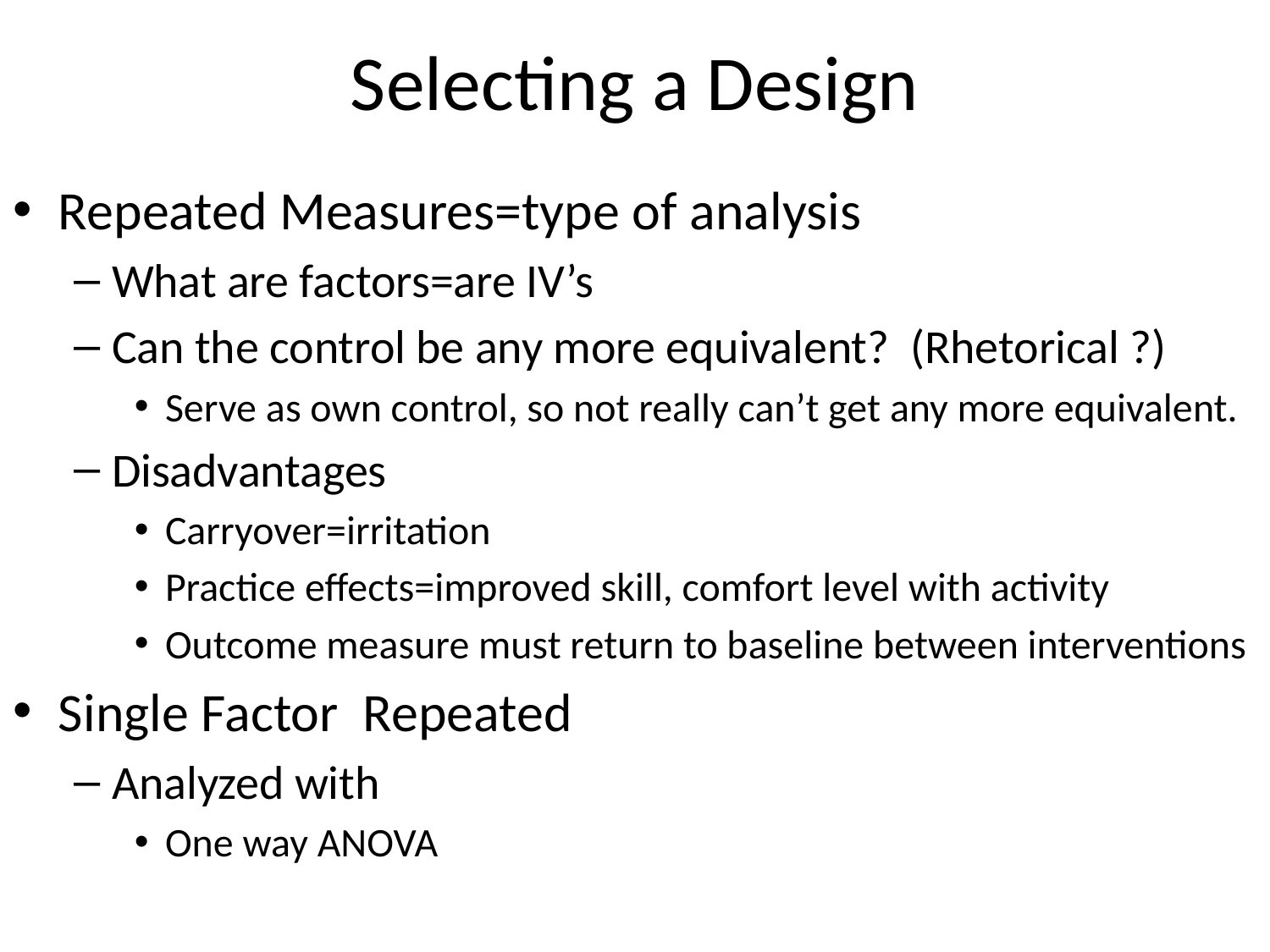

# Selecting a Design
Repeated Measures=type of analysis
What are factors=are IV’s
Can the control be any more equivalent?  (Rhetorical ?)
Serve as own control, so not really can’t get any more equivalent.
Disadvantages
Carryover=irritation
Practice effects=improved skill, comfort level with activity
Outcome measure must return to baseline between interventions
Single Factor  Repeated
Analyzed with
One way ANOVA